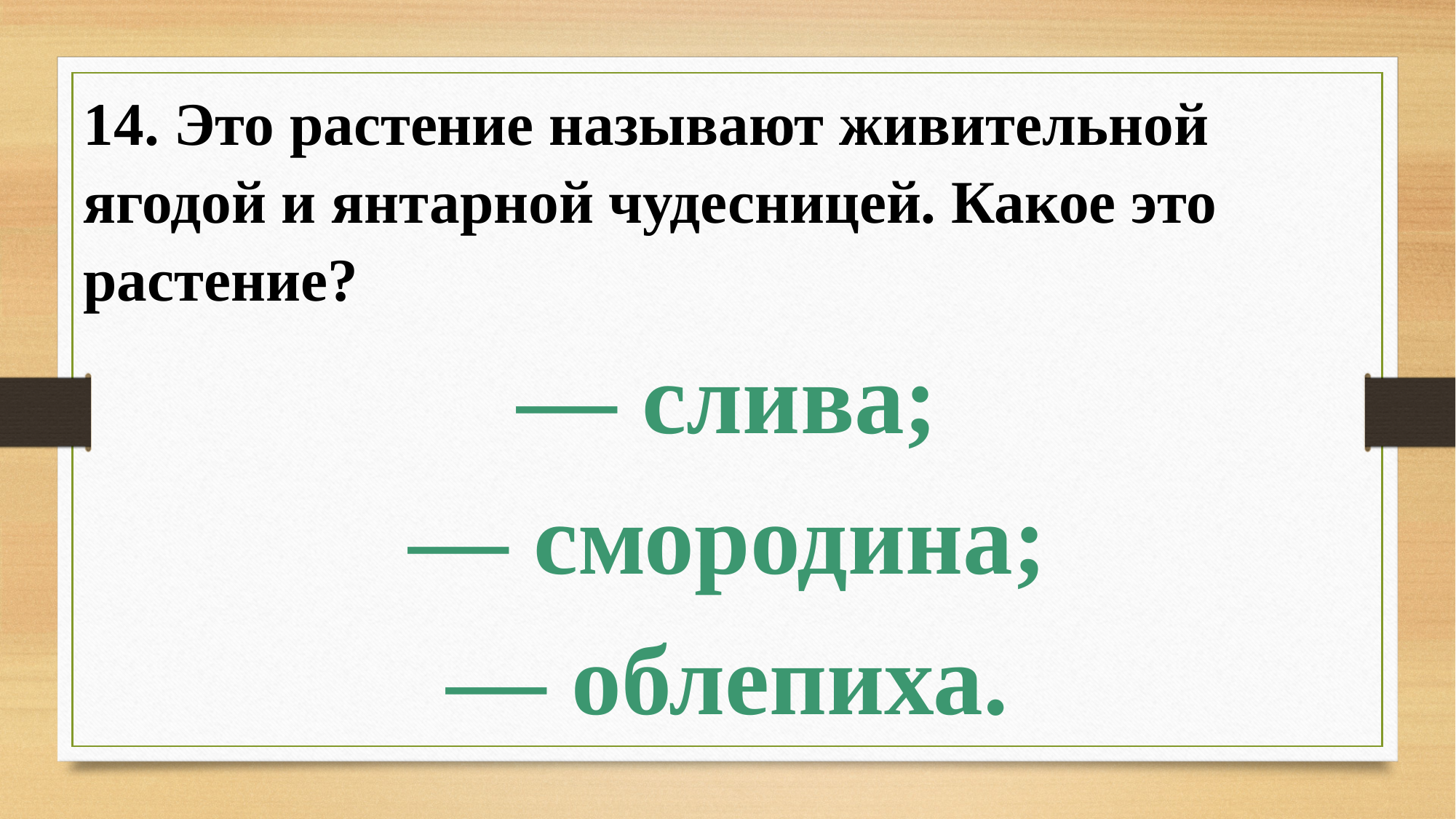

14. Это растение называют живительной ягодой и янтарной чудесницей. Какое это растение?
— слива;
— смородина;
— облепиха.